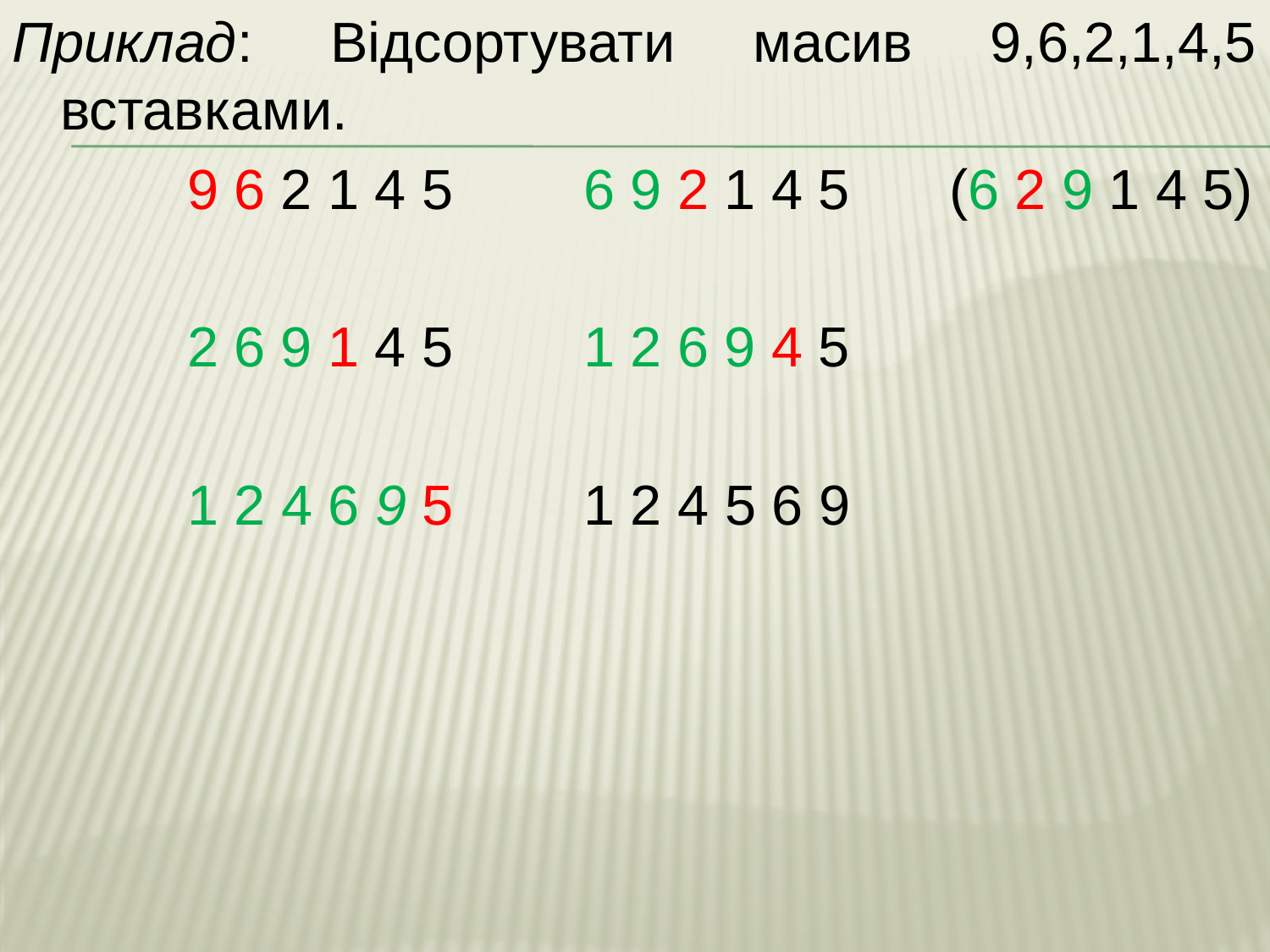

Приклад: Відсортувати масив 9,6,2,1,4,5 вставками.
		9 6 2 1 4 5	 6 9 2 1 4 5	(6 2 9 1 4 5)

		2 6 9 1 4 5	 1 2 6 9 4 5

		1 2 4 6 9 5	 1 2 4 5 6 9